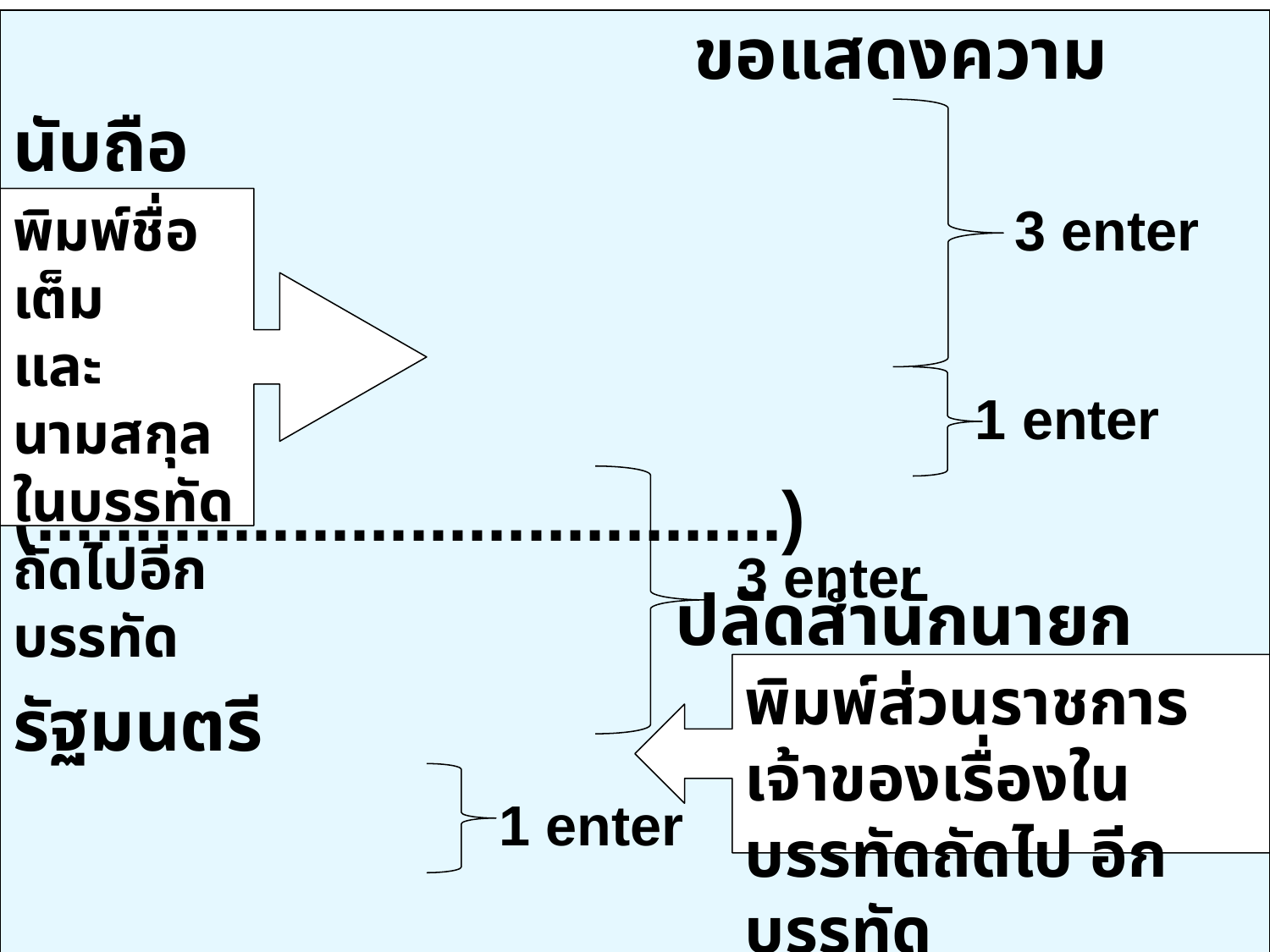

| ขอแสดงความนับถือ (......................................) ปลัดสำนักนายกรัฐมนตรี สำนักกฎหมายและระเบียบกลาง โทร. ๐ ๒๒๘๒๒๖๙๔ |
| --- |

พิมพ์ชื่อเต็ม
และนามสกุล
ในบรรทัดถัดไปอีกบรรทัด
3 enter

1 enter

3 enter
พิมพ์ส่วนราชการเจ้าของเรื่องในบรรทัดถัดไป อีกบรรทัด

1 enter